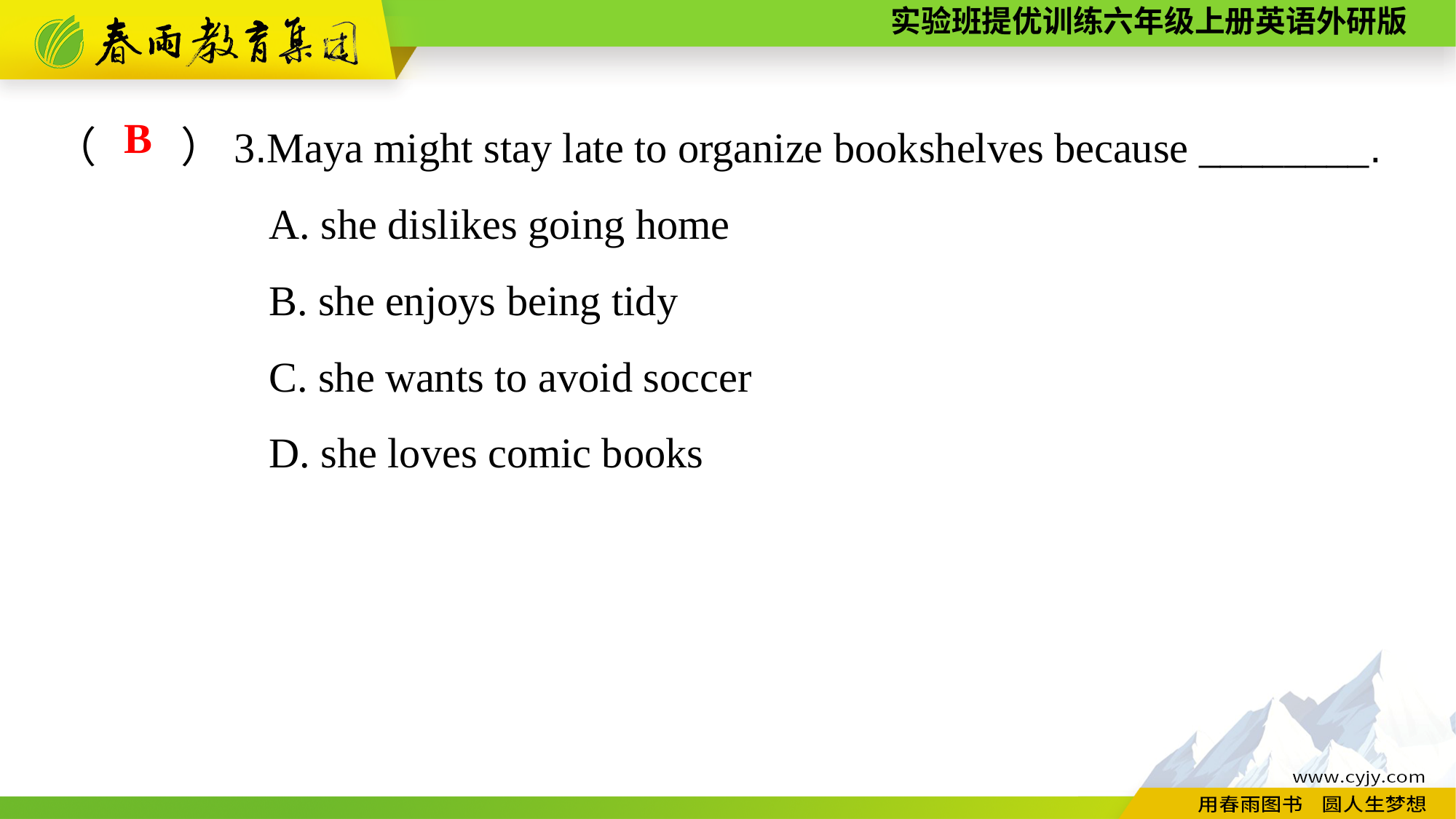

（　　）3.Maya might stay late to organize bookshelves because ________.
A. she dislikes going home
B. she enjoys being tidy
C. she wants to avoid soccer
D. she loves comic books
B